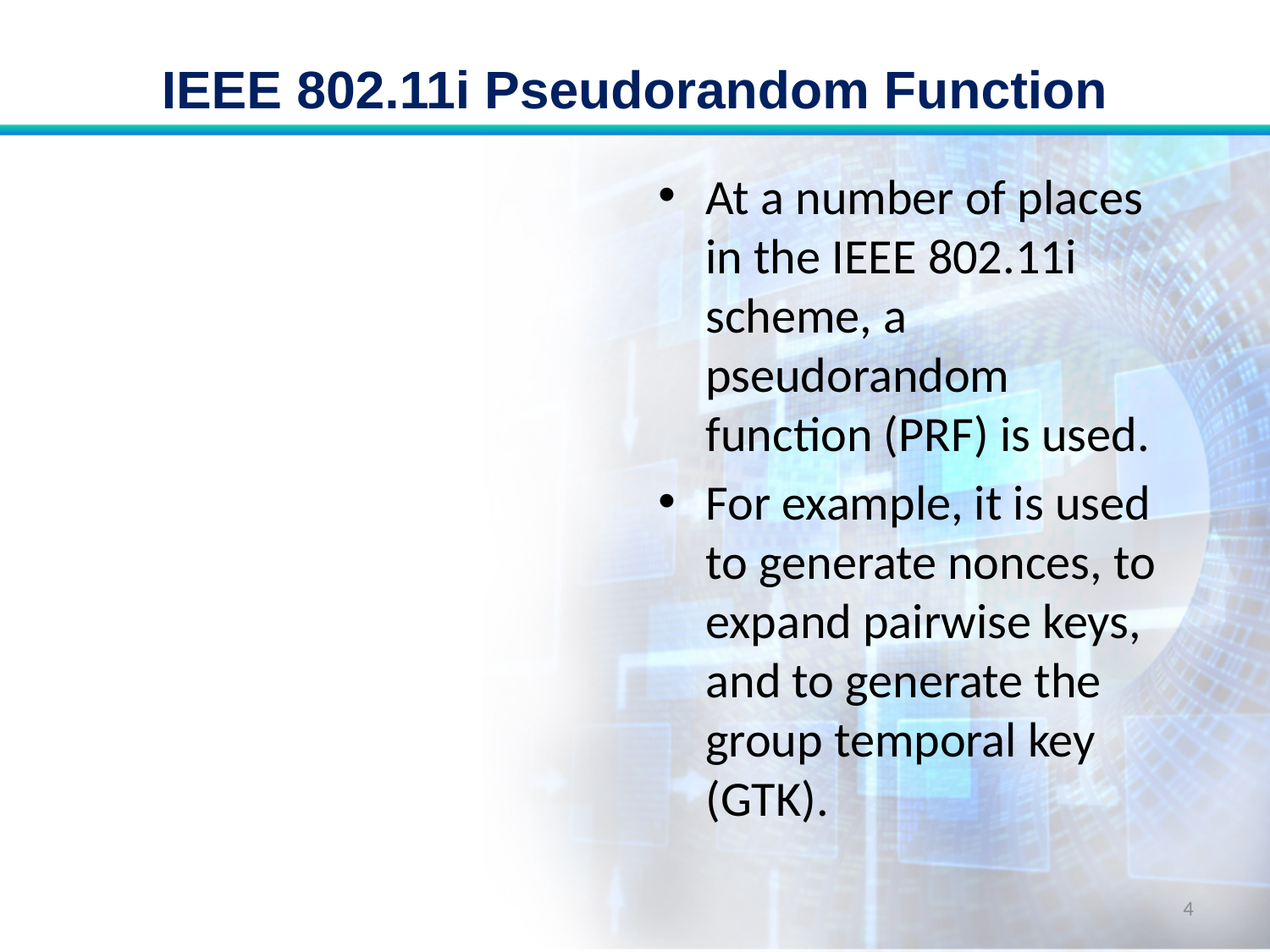

# IEEE 802.11i Pseudorandom Function
At a number of places in the IEEE 802.11i scheme, a pseudorandom function (PRF) is used.
For example, it is used to generate nonces, to expand pairwise keys, and to generate the group temporal key (GTK).
4